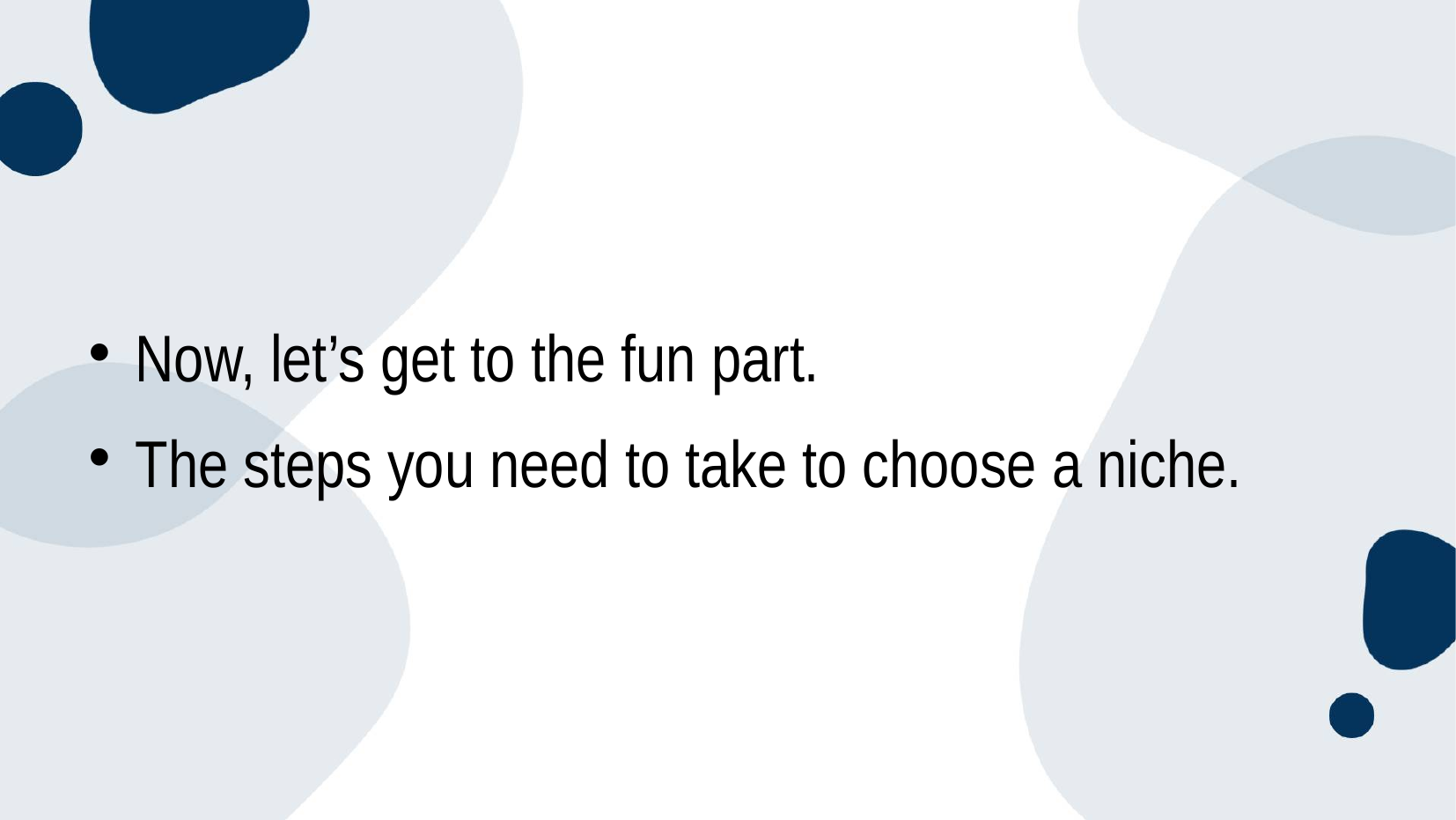

#
Now, let’s get to the fun part.
The steps you need to take to choose a niche.